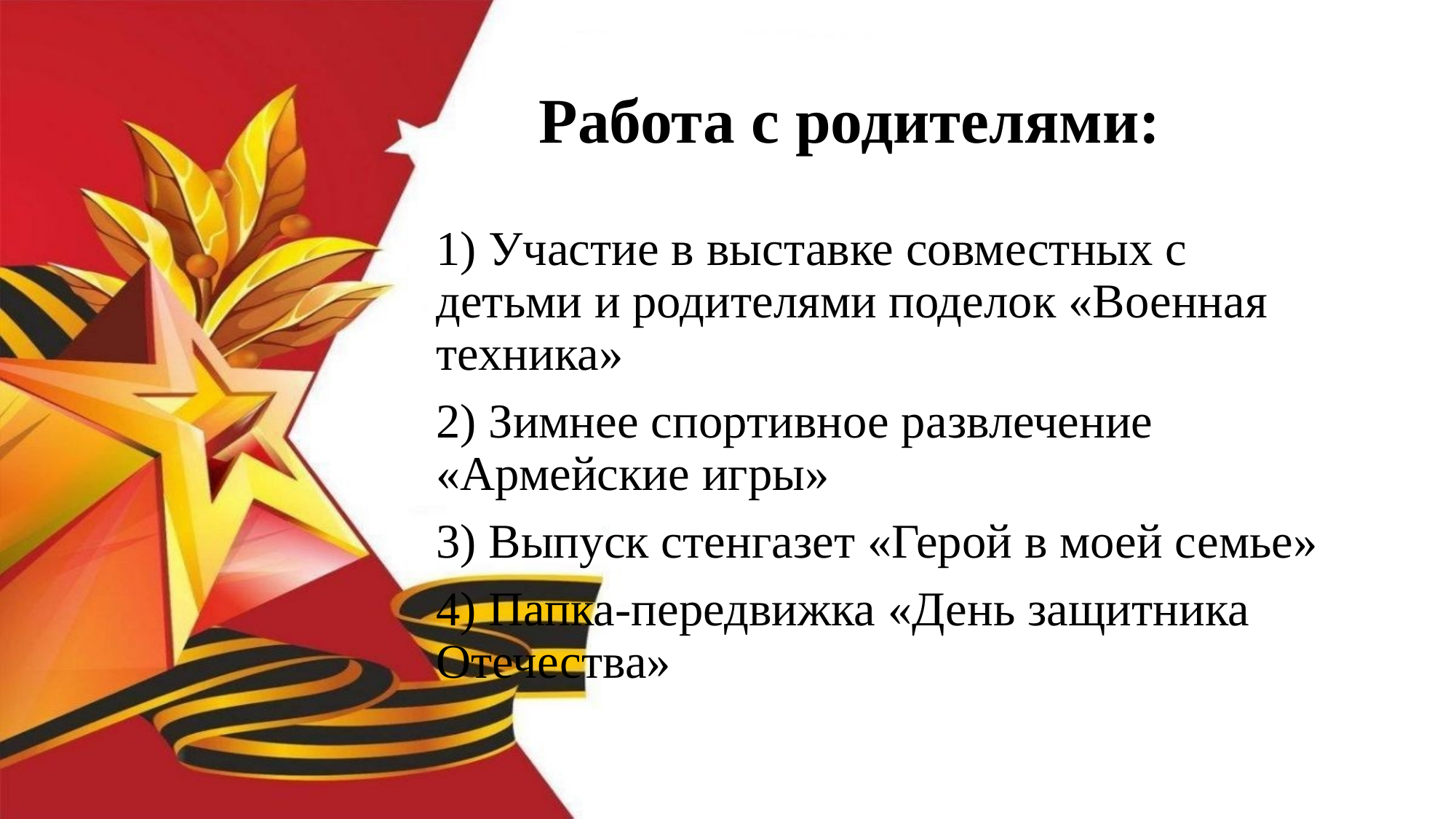

# Работа с родителями:
1) Участие в выставке совместных с детьми и родителями поделок «Военная техника»
2) Зимнее спортивное развлечение «Армейские игры»
3) Выпуск стенгазет «Герой в моей семье»
4) Папка-передвижка «День защитника Отечества»